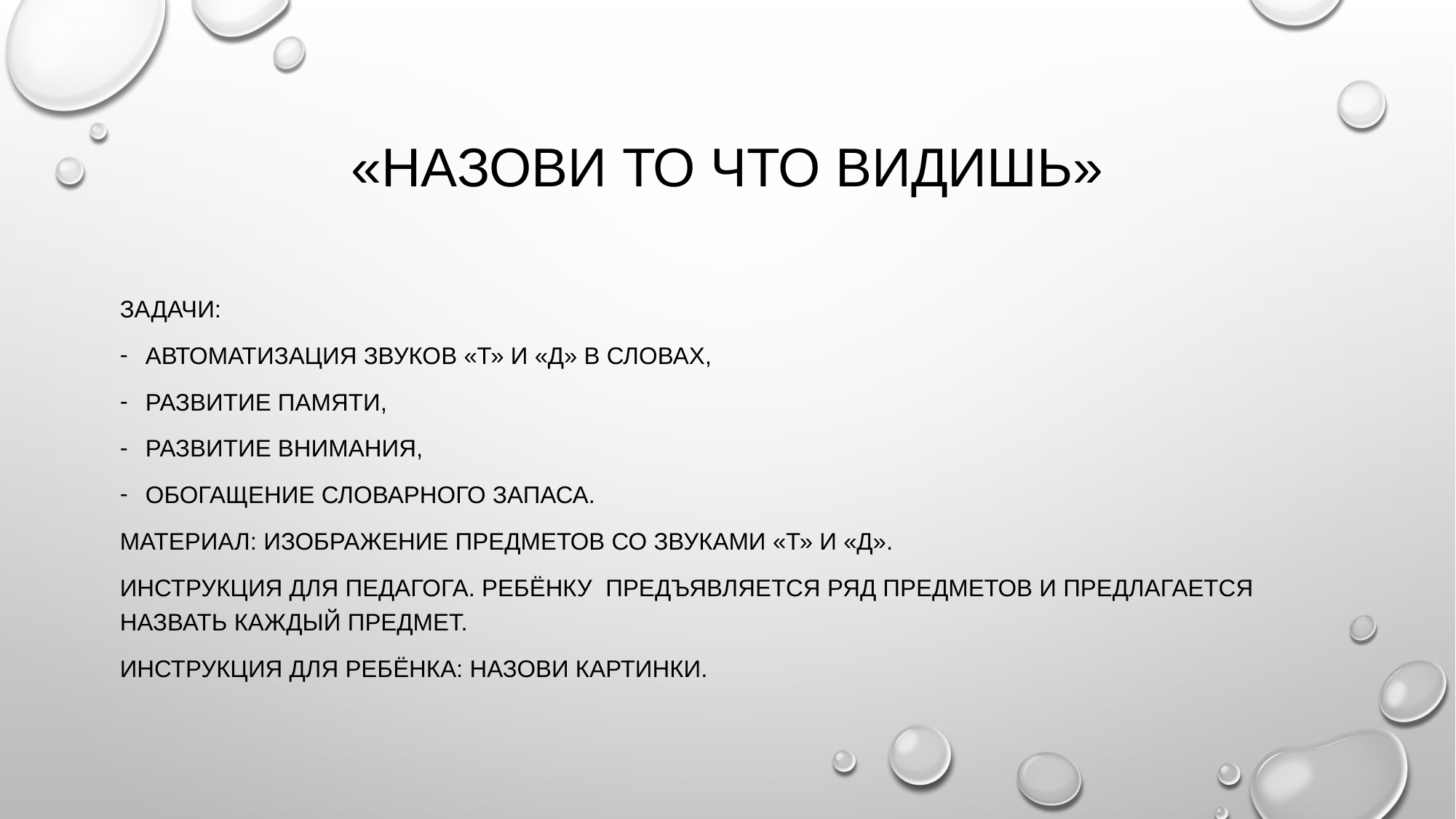

# «Назови то что видишь»
Задачи:
автоматизация звуков «Т» и «Д» в словах,
развитие памяти,
развитие внимания,
обогащение словарного запаса.
Материал: изображение предметов со звуками «Т» и «Д».
Инструкция для педагога. Ребёнку  предъявляется ряд предметов и предлагается назвать каждый предмет.
Инструкция для ребёнка: Назови картинки.